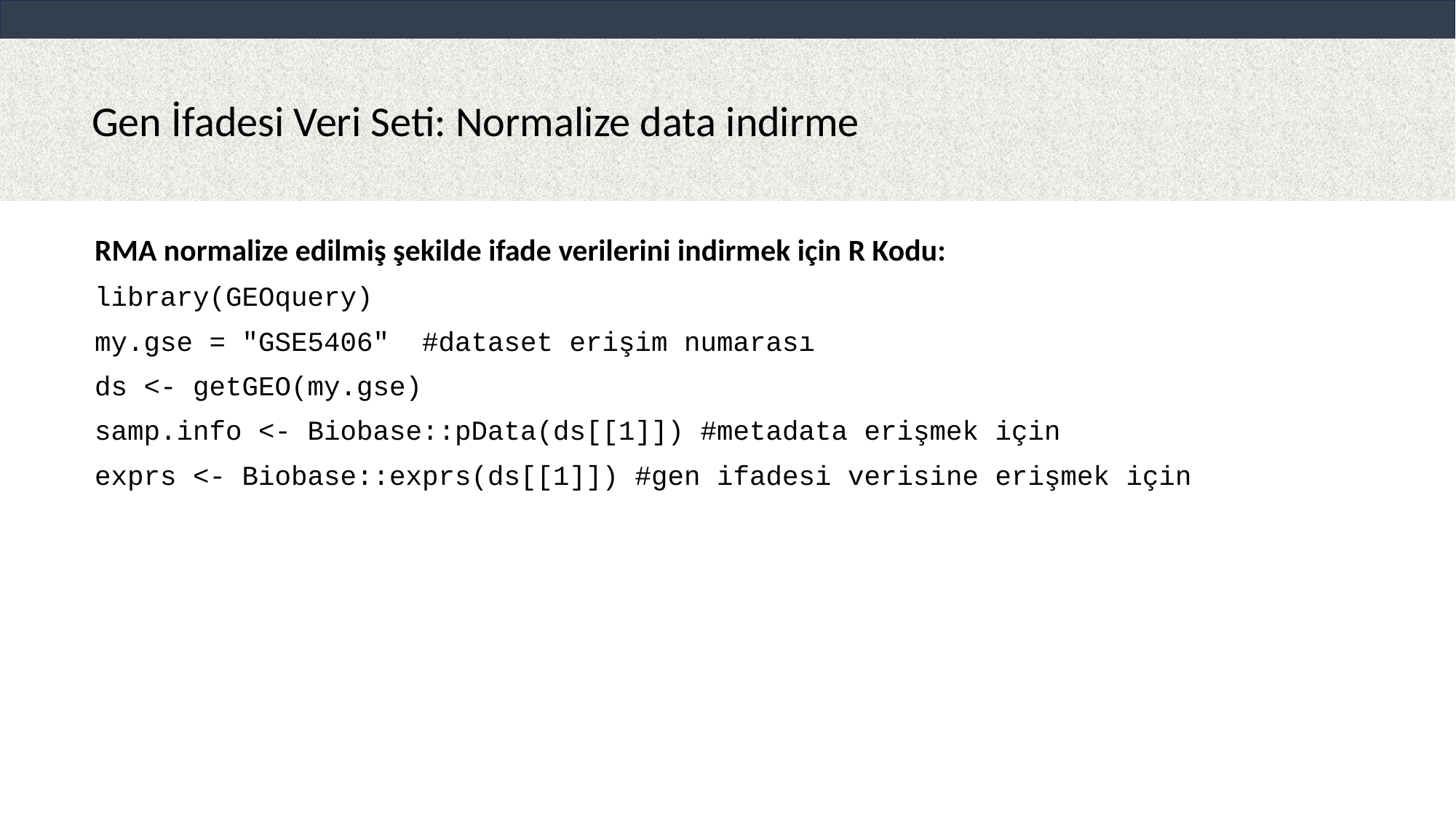

Gen İfadesi Veri Seti: Normalize data indirme
RMA normalize edilmiş şekilde ifade verilerini indirmek için R Kodu:
library(GEOquery)
my.gse = "GSE5406"  #dataset erişim numarası
ds <- getGEO(my.gse)
samp.info <- Biobase::pData(ds[[1]]) #metadata erişmek için
exprs <- Biobase::exprs(ds[[1]]) #gen ifadesi verisine erişmek için